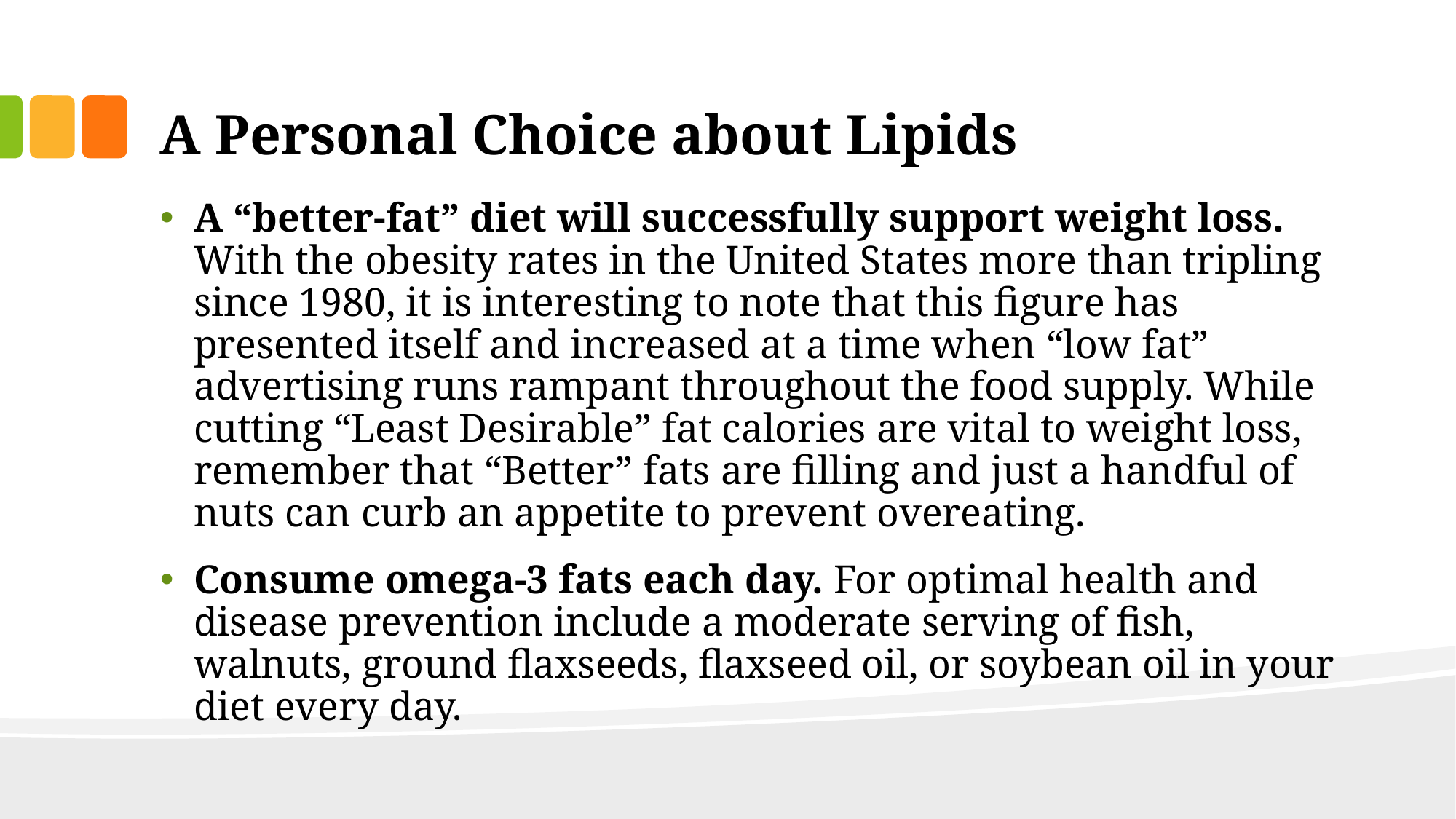

# A Personal Choice about Lipids
A “better-fat” diet will successfully support weight loss. With the obesity rates in the United States more than tripling since 1980, it is interesting to note that this figure has presented itself and increased at a time when “low fat” advertising runs rampant throughout the food supply. While cutting “Least Desirable” fat calories are vital to weight loss, remember that “Better” fats are filling and just a handful of nuts can curb an appetite to prevent overeating.
Consume omega-3 fats each day. For optimal health and disease prevention include a moderate serving of fish, walnuts, ground flaxseeds, flaxseed oil, or soybean oil in your diet every day.